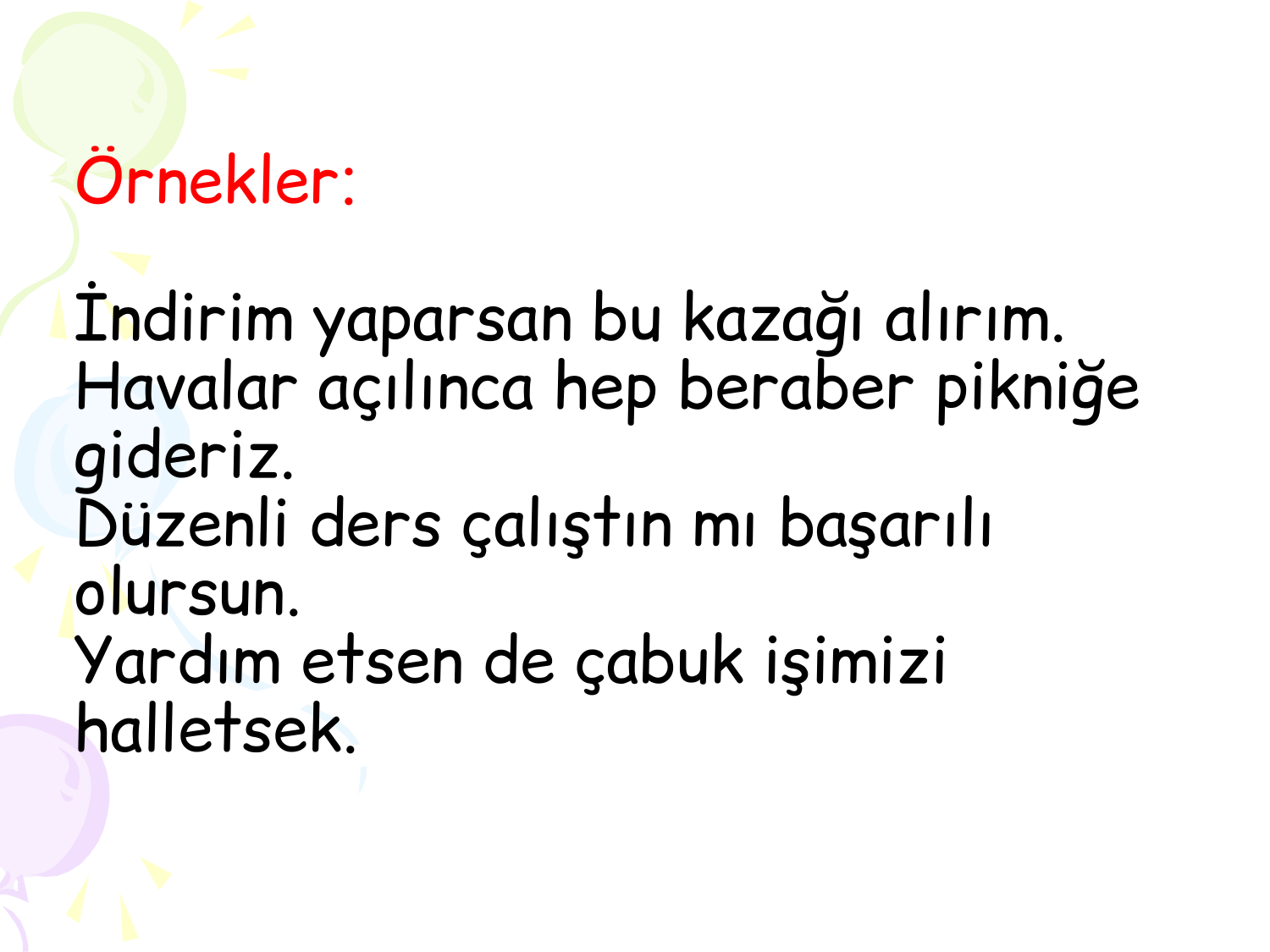

# Örnekler: İndirim yaparsan bu kazağı alırım. Havalar açılınca hep beraber pikniğe gideriz. Düzenli ders çalıştın mı başarılı olursun. Yardım etsen de çabuk işimizi halletsek.